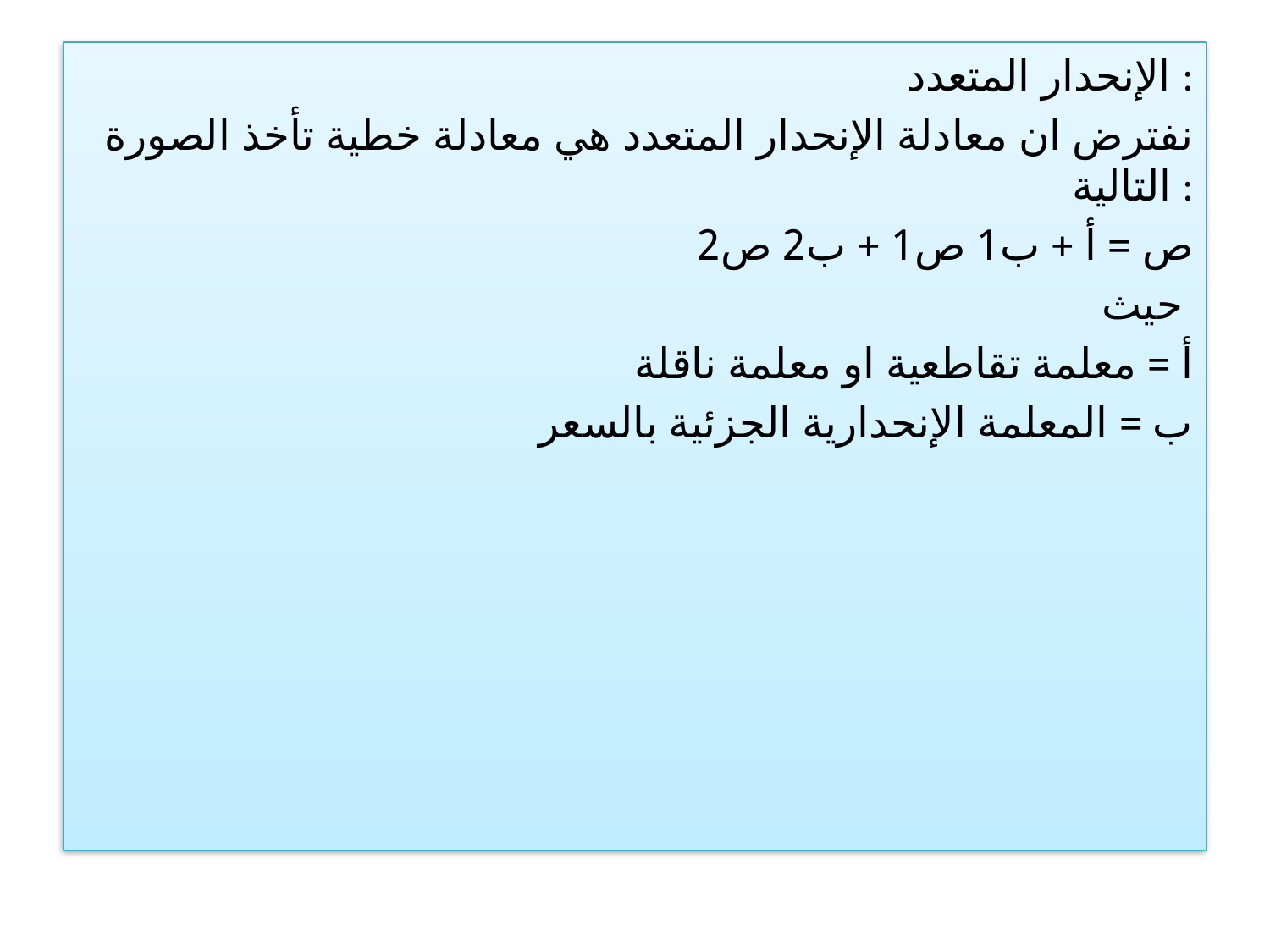

الإنحدار المتعدد :
نفترض ان معادلة الإنحدار المتعدد هي معادلة خطية تأخذ الصورة التالية :
ص = أ + ب1 ص1 + ب2 ص2
حيث
أ = معلمة تقاطعية او معلمة ناقلة
ب = المعلمة الإنحدارية الجزئية بالسعر